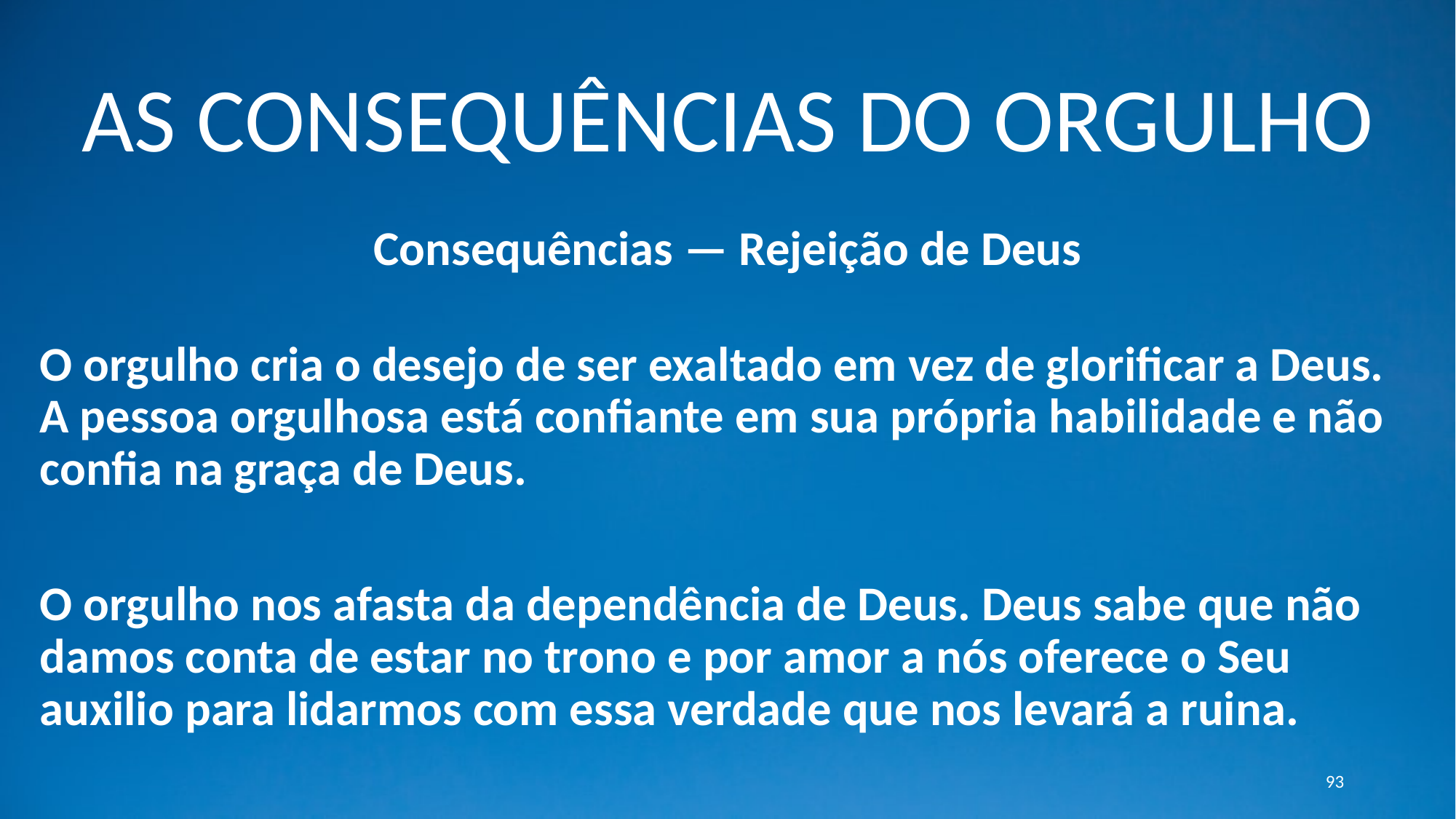

# AS CONSEQUÊNCIAS DO ORGULHO
Consequências — Rejeição de Deus

O orgulho cria o desejo de ser exaltado em vez de glorificar a Deus. A pessoa orgulhosa está confiante em sua própria habilidade e não confia na graça de Deus.

O orgulho nos afasta da dependência de Deus. Deus sabe que não damos conta de estar no trono e por amor a nós oferece o Seu auxilio para lidarmos com essa verdade que nos levará a ruina.
93